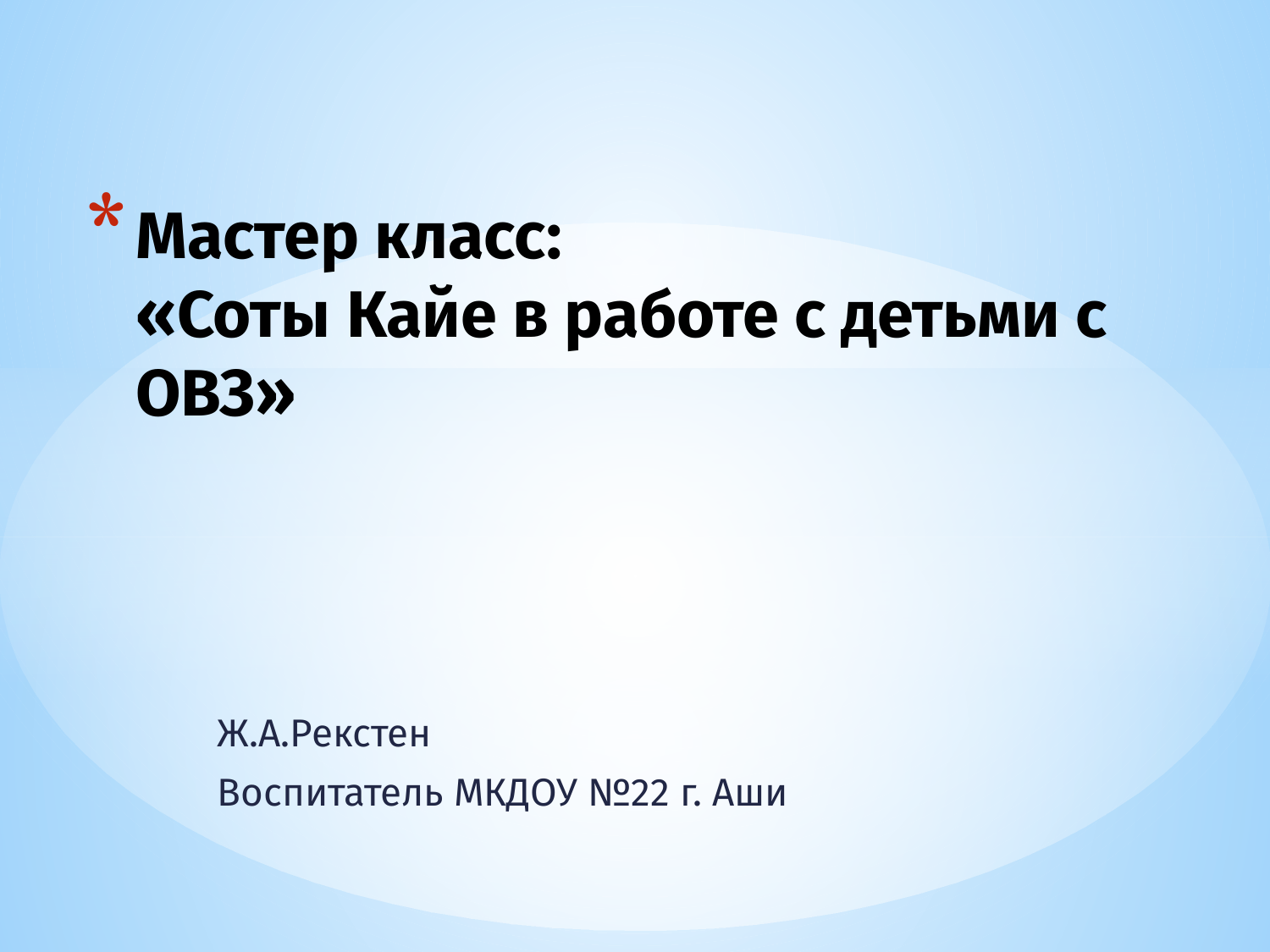

# Мастер класс: «Соты Кайе в работе с детьми с ОВЗ»
Ж.А.Рекстен
Воспитатель МКДОУ №22 г. Аши